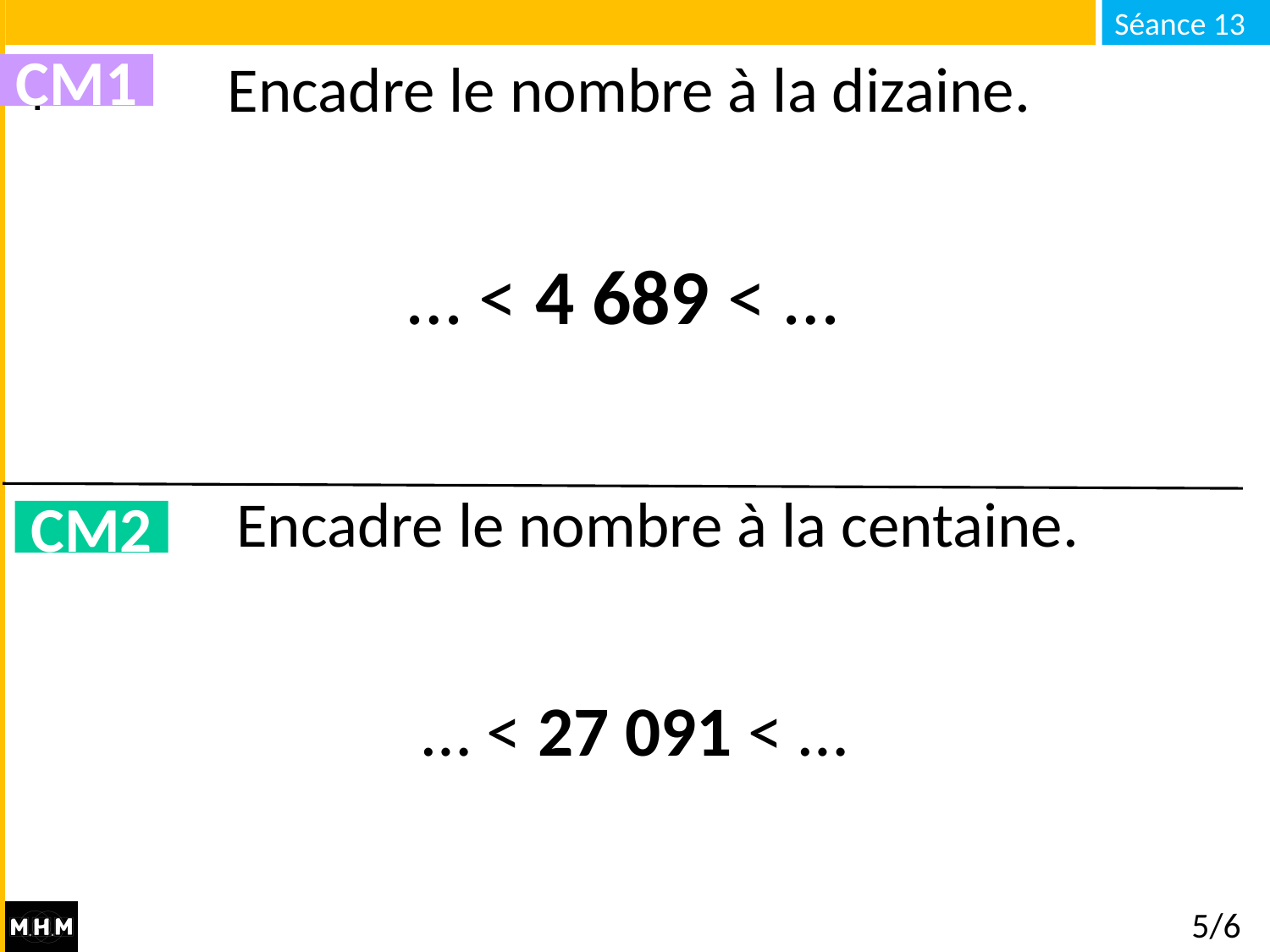

# Encadre le nombre à la dizaine.
CM1
… < 4 689 < …
Encadre le nombre à la centaine.
CM2
… < 27 091 < …
5/6